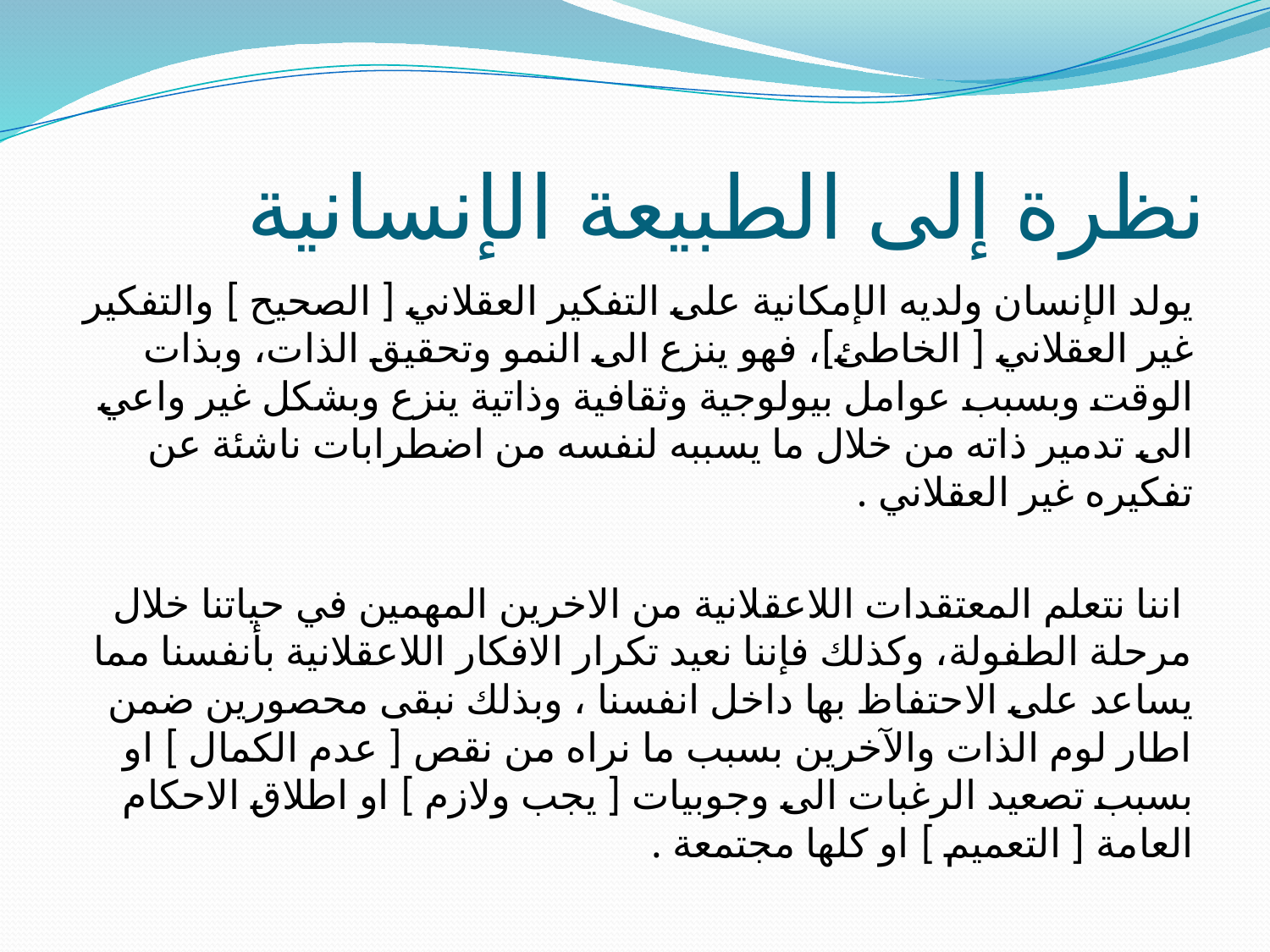

# نظرة إلى الطبيعة الإنسانية
يولد الإنسان ولديه الإمكانية على التفكير العقلاني [ الصحيح ] والتفكير غير العقلاني [ الخاطئ]، فهو ينزع الى النمو وتحقيق الذات، وبذات الوقت وبسبب عوامل بيولوجية وثقافية وذاتية ينزع وبشكل غير واعي الى تدمير ذاته من خلال ما يسببه لنفسه من اضطرابات ناشئة عن تفكيره غير العقلاني .

 اننا نتعلم المعتقدات اللاعقلانية من الاخرين المهمين في حياتنا خلال مرحلة الطفولة، وكذلك فإننا نعيد تكرار الافكار اللاعقلانية بأنفسنا مما يساعد على الاحتفاظ بها داخل انفسنا ، وبذلك نبقى محصورين ضمن اطار لوم الذات والآخرين بسبب ما نراه من نقص [ عدم الكمال ] او بسبب تصعيد الرغبات الى وجوبيات [ يجب ولازم ] او اطلاق الاحكام العامة [ التعميم ] او كلها مجتمعة .